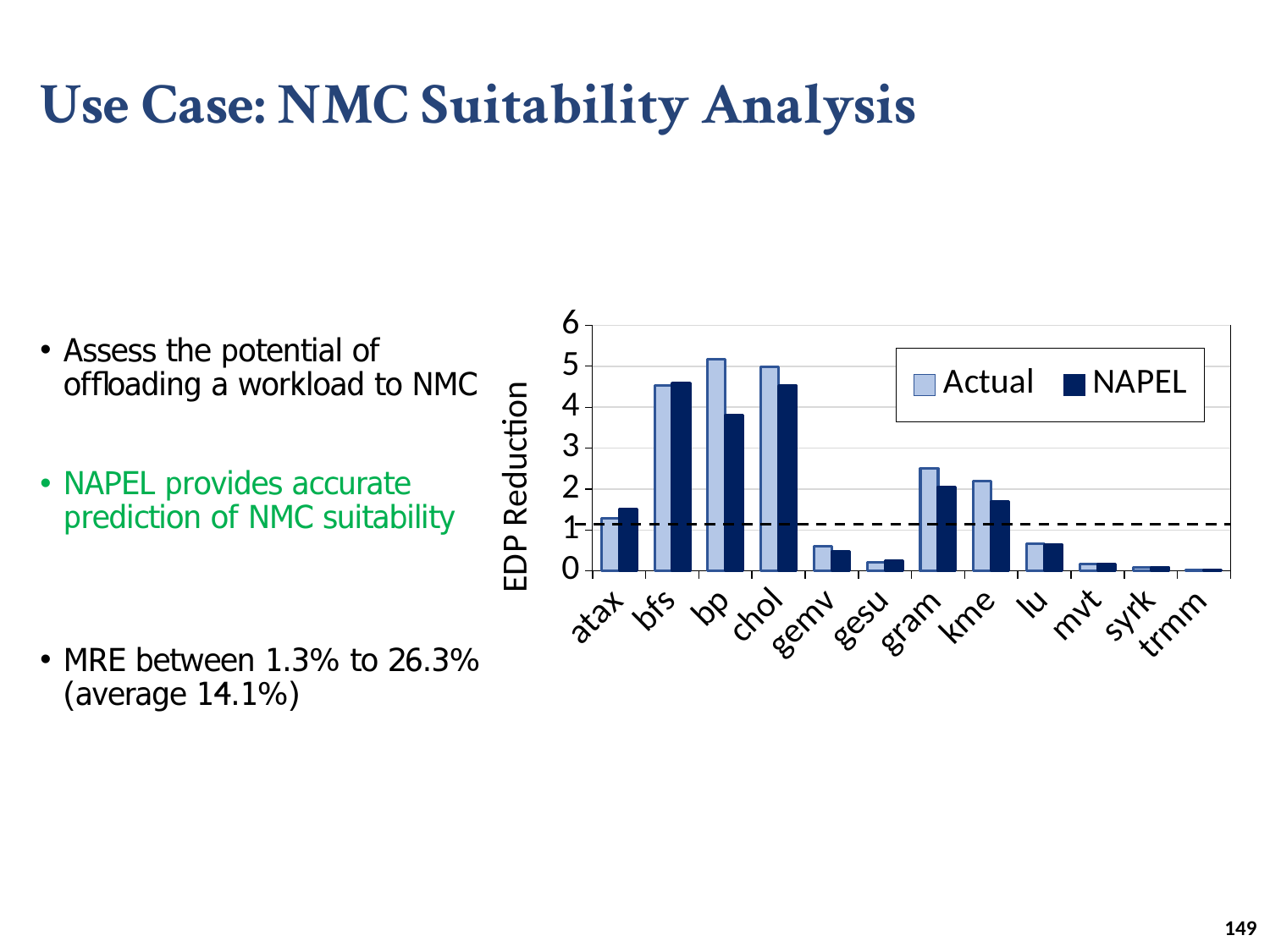

# Use Case: NMC Suitability Analysis

Assess the potential of offloading a workload to NMC

NAPEL provides accurate prediction of NMC suitability

MRE between 1.3% to 26.3% (average 14.1%)

### Chart

| Category | Actual | NAPEL |
|---|---|---|
| atax | 1.282478796 | 1.515361704 |
| bfs | 4.533621438 | 4.590079415 |
| bp | 5.164359067 | 3.806839943 |
| chol | 4.985116369 | 4.5216475 |
| gemv | 0.6114621625 | 0.4865540156 |
| gesu | 0.2095012788 | 0.2470868448 |
| gram | 2.502260138 | 2.058931095 |
| kme | 2.193285779 | 1.704817934 |
| lu | 0.6696886551 | 0.6338771326 |
| mvt | 0.1645238355 | 0.1711027891 |
| syrk | 0.083060399 | 0.09190585403 |
| trmm | 0.02903909906 | 0.02441018372 |
149